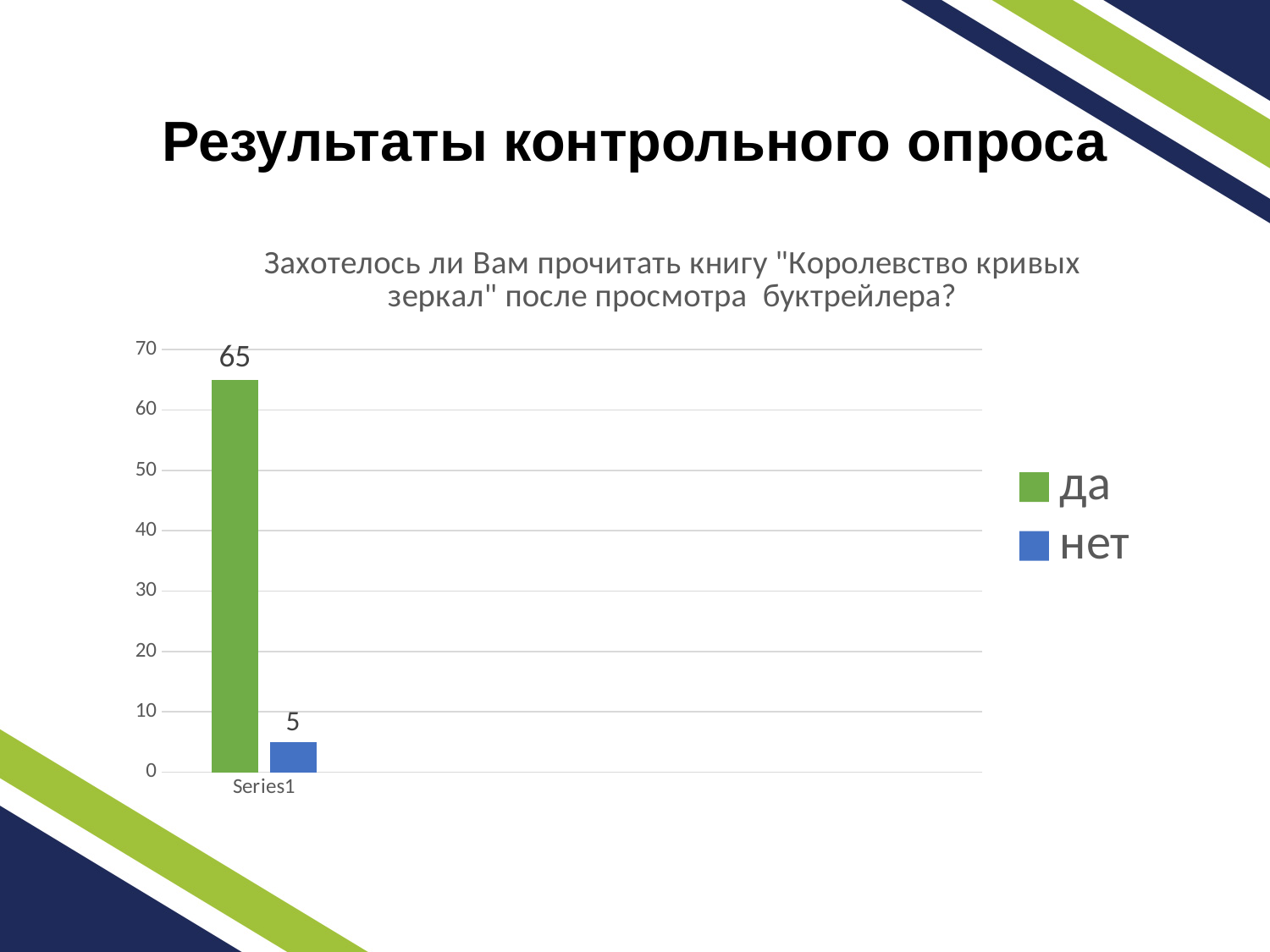

# Результаты контрольного опроса

### Chart: Захотелось ли Вам прочитать книгу "Королевство кривых зеркал" после просмотра  буктрейлера?

| Category | да | нет |
|---|---|---|
|  | 65.0 | 5.0 |
|  | None | None |
|  | None | None |
|  | None | None |